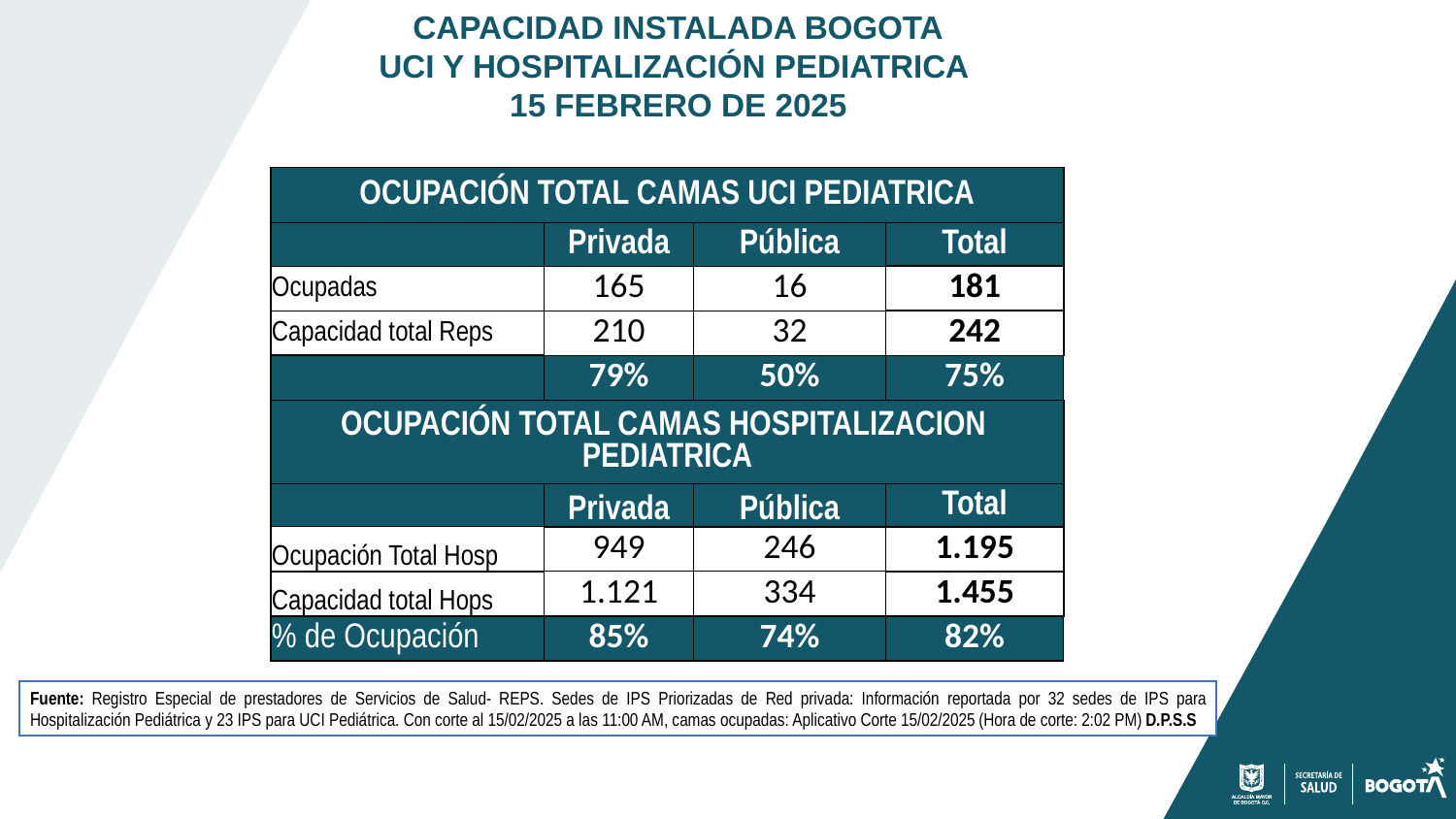

CAPACIDAD INSTALADA BOGOTA
UCI Y HOSPITALIZACIÓN PEDIATRICA
15 FEBRERO DE 2025

| OCUPACIÓN TOTAL CAMAS UCI PEDIATRICA |  |  |  |
| --- | --- | --- | --- |
| ​ | Privada​ | Pública​ | Total |
| Ocupadas​ | 165 | 16 | 181 |
| Capacidad total Reps | 210 | 32 | 242 |
|  | 79% | 50% | 75% |
| OCUPACIÓN TOTAL CAMAS HOSPITALIZACION PEDIATRICA |  |  |  |
| ​ | Privada​ | Pública​ | Total |
| Ocupación Total Hosp | 949 | 246 | 1.195 |
| Capacidad total Hops | 1.121 | 334 | 1.455 |
| % de Ocupación | 85% | 74% | 82% |
Fuente: Registro Especial de prestadores de Servicios de Salud- REPS. Sedes de IPS Priorizadas de Red privada: Información reportada por 32 sedes de IPS para Hospitalización Pediátrica y 23 IPS para UCI Pediátrica. Con corte al 15/02/2025 a las 11:00 AM, camas ocupadas: Aplicativo Corte 15/02/2025 (Hora de corte: 2:02 PM) D.P.S.S